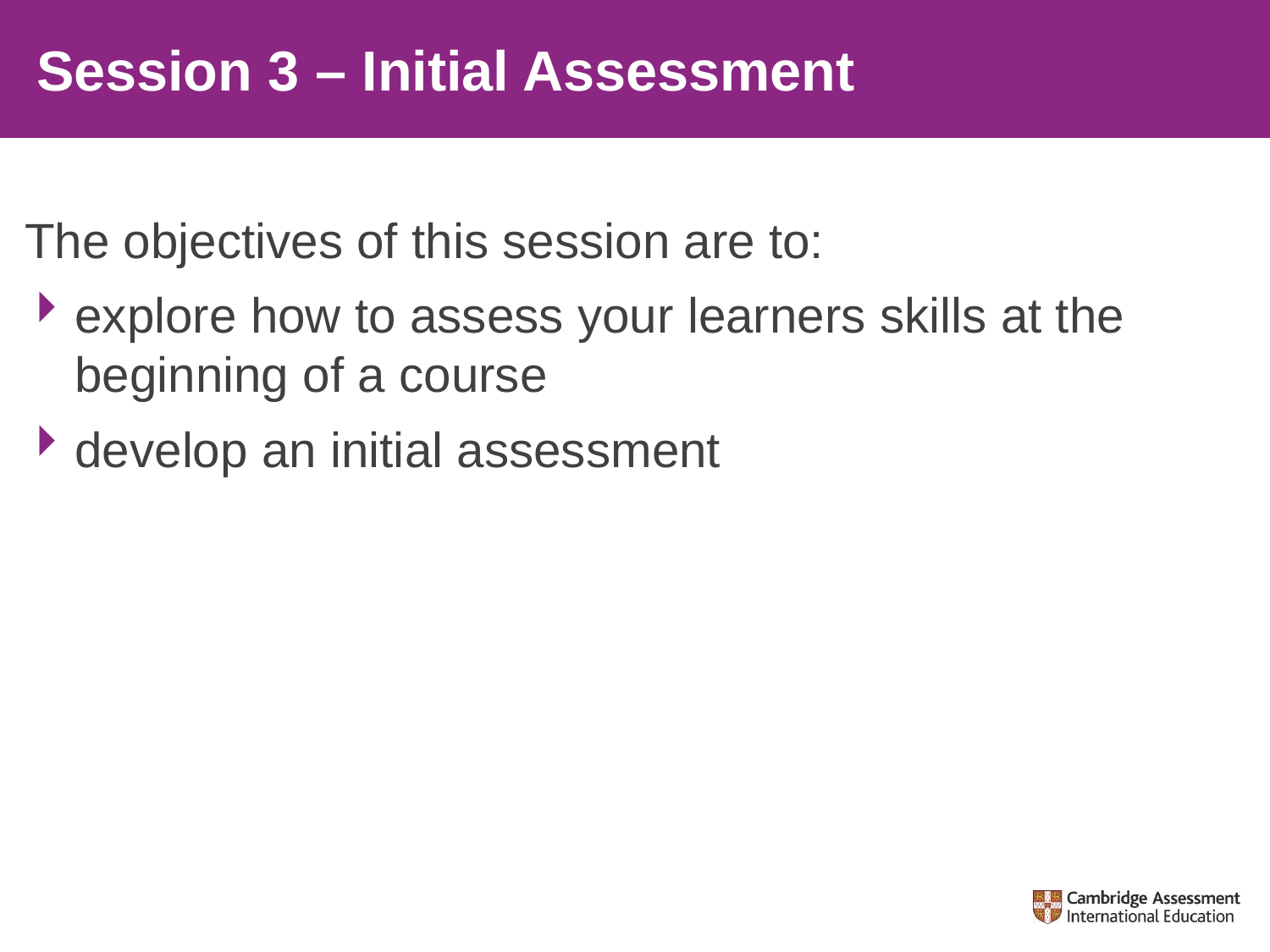

# Session 3 – Initial Assessment
The objectives of this session are to:
explore how to assess your learners skills at the beginning of a course
develop an initial assessment